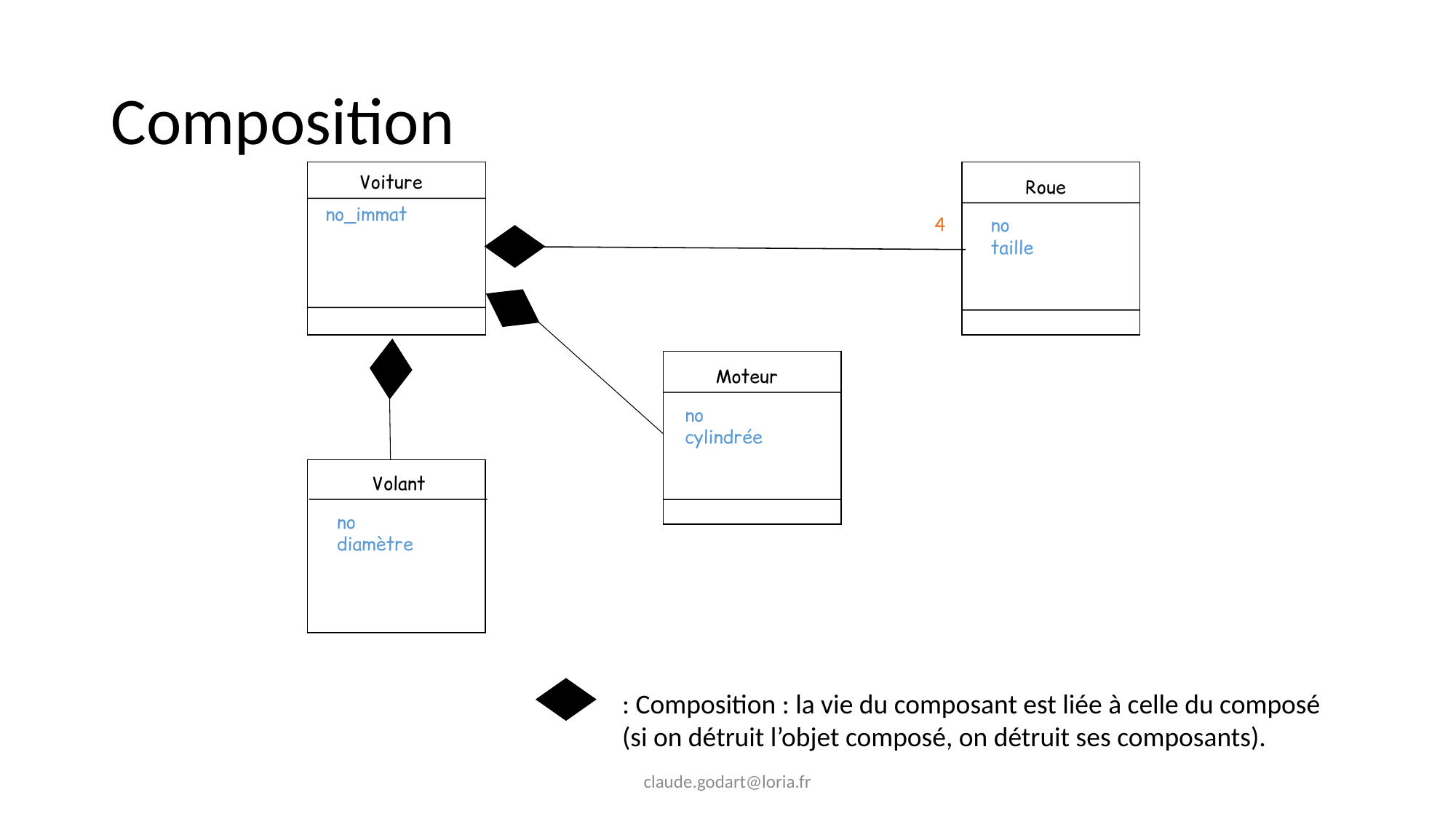

# Composition

Voiture
Roue

no_immat
4

no
taille

Moteur

no
cylindrée

Volant

no
diamètre

: Composition : la vie du composant est liée à celle du composé
(si on détruit l’objet composé, on détruit ses composants).
claude.godart@loria.fr